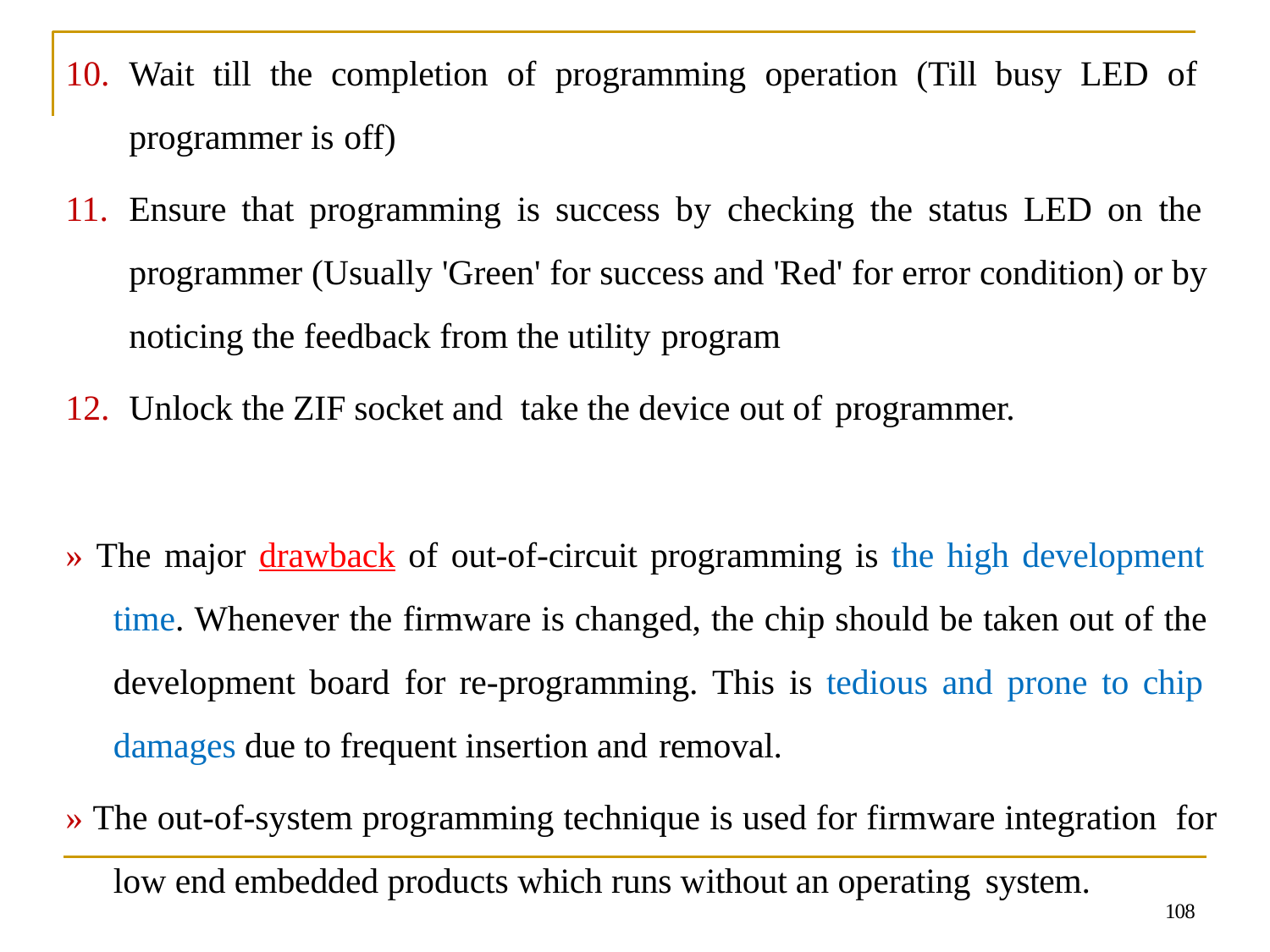

Wait till the completion of programming operation (Till busy LED of  programmer is off)
Ensure that programming is success by checking the status LED on the  programmer (Usually 'Green' for success and 'Red' for error condition) or by  noticing the feedback from the utility program
Unlock the ZIF socket and  take the device out of programmer.

» The major drawback of out-of-circuit programming is the high development  time. Whenever the firmware is changed, the chip should be taken out of the  development board for re-programming. This is tedious and prone to chip  damages due to frequent insertion and removal.
» The out-of-system programming technique is used for firmware integration  for low end embedded products which runs without an operating system.
108